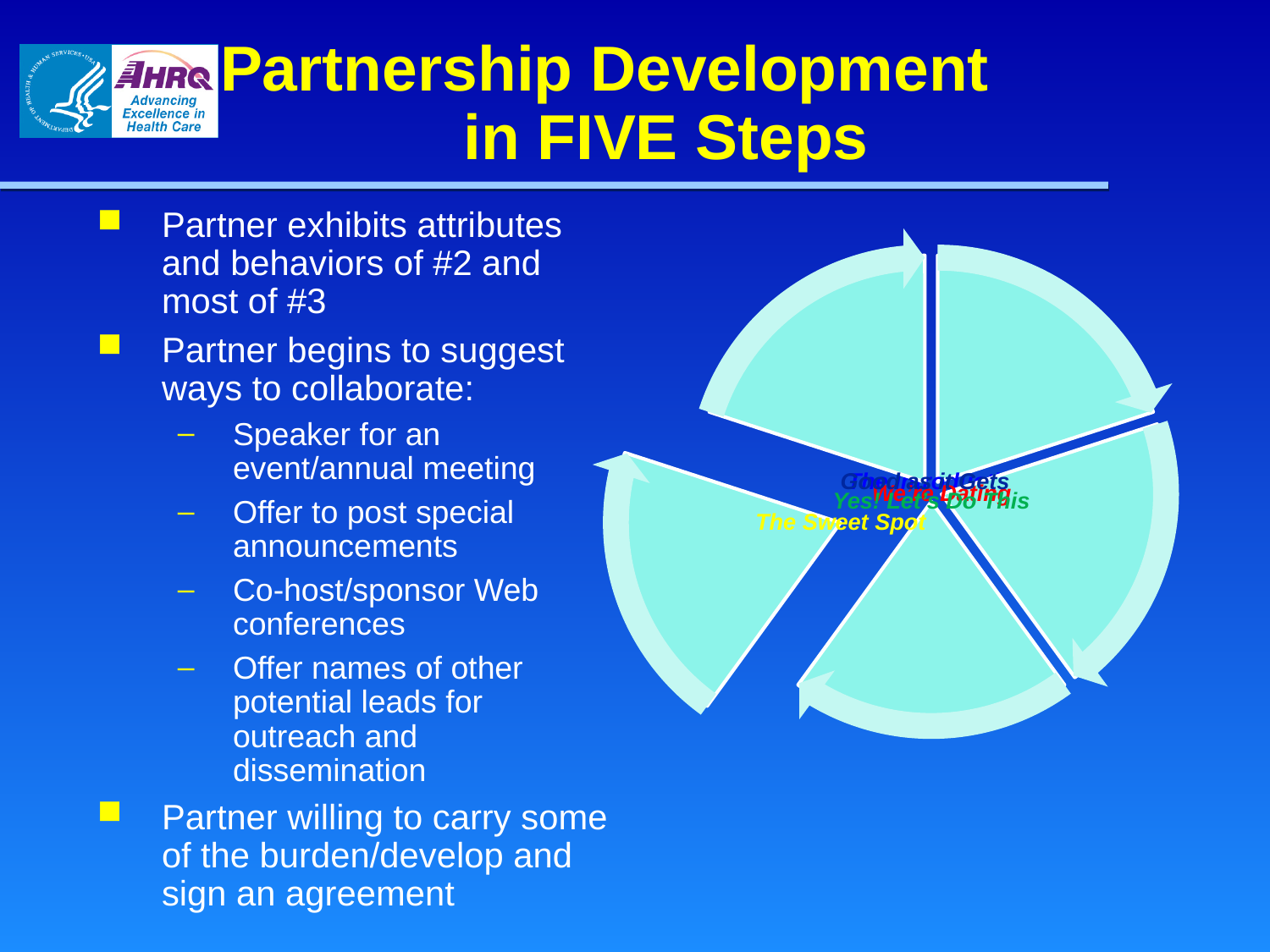

# Partnership Development        in FIVE Steps
Partner exhibits attributes and behaviors of #2 and most of #3
Partner begins to suggest ways to collaborate:
Speaker for an event/annual meeting
Offer to post special announcements
Co-host/sponsor Web conferences
Offer names of other potential leads for outreach and dissemination
Partner willing to carry some of the burden/develop and sign an agreement
The Introduction
We’re Dating
Yes! Let’s Do This
The Sweet Spot
Good as it Gets